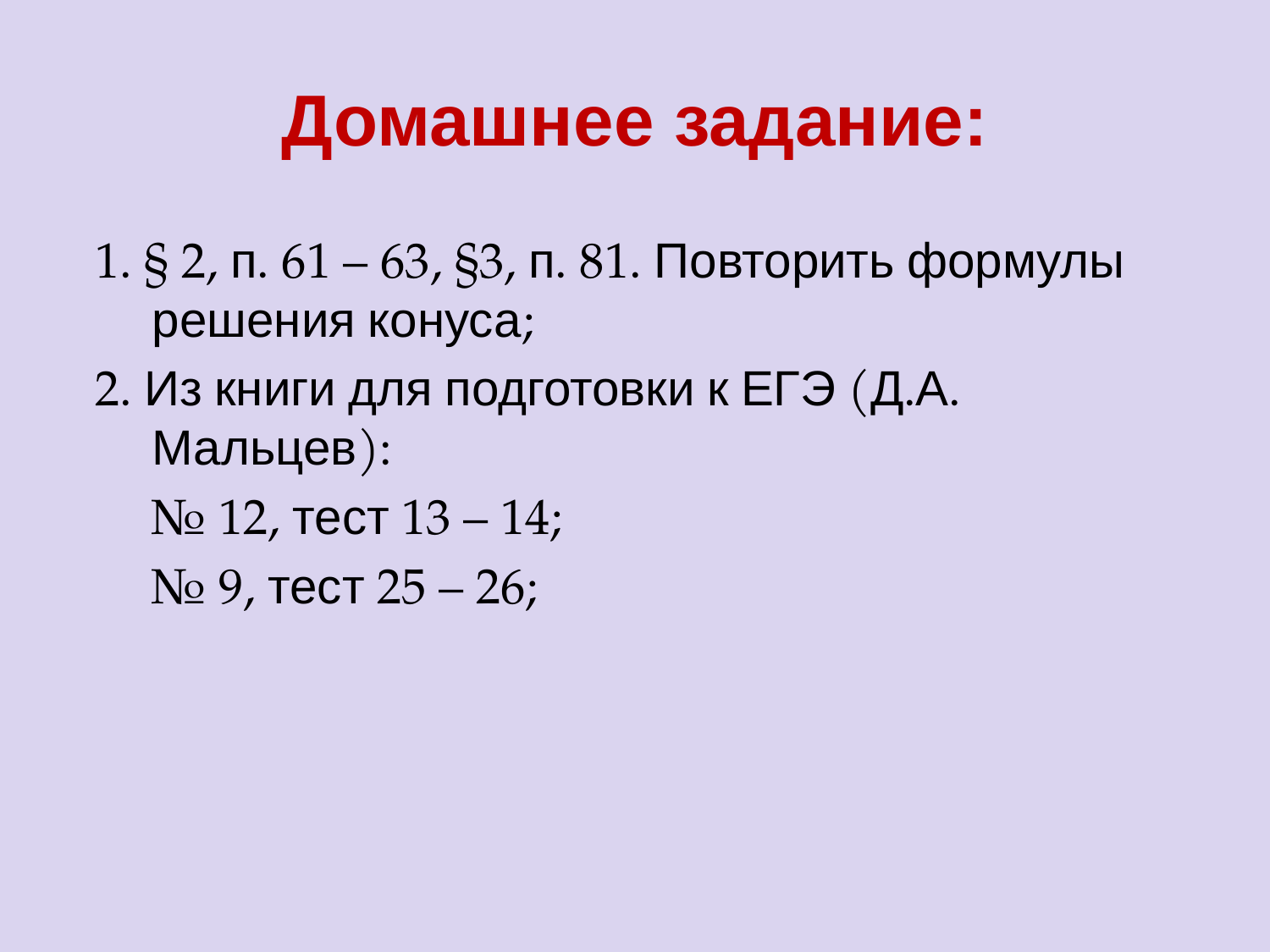

# Домашнее задание:
1. § 2, п. 61 – 63, §3, п. 81. Повторить формулы решения конуса;
2. Из книги для подготовки к ЕГЭ (Д.А. Мальцев):
	№ 12, тест 13 – 14;
	№ 9, тест 25 – 26;